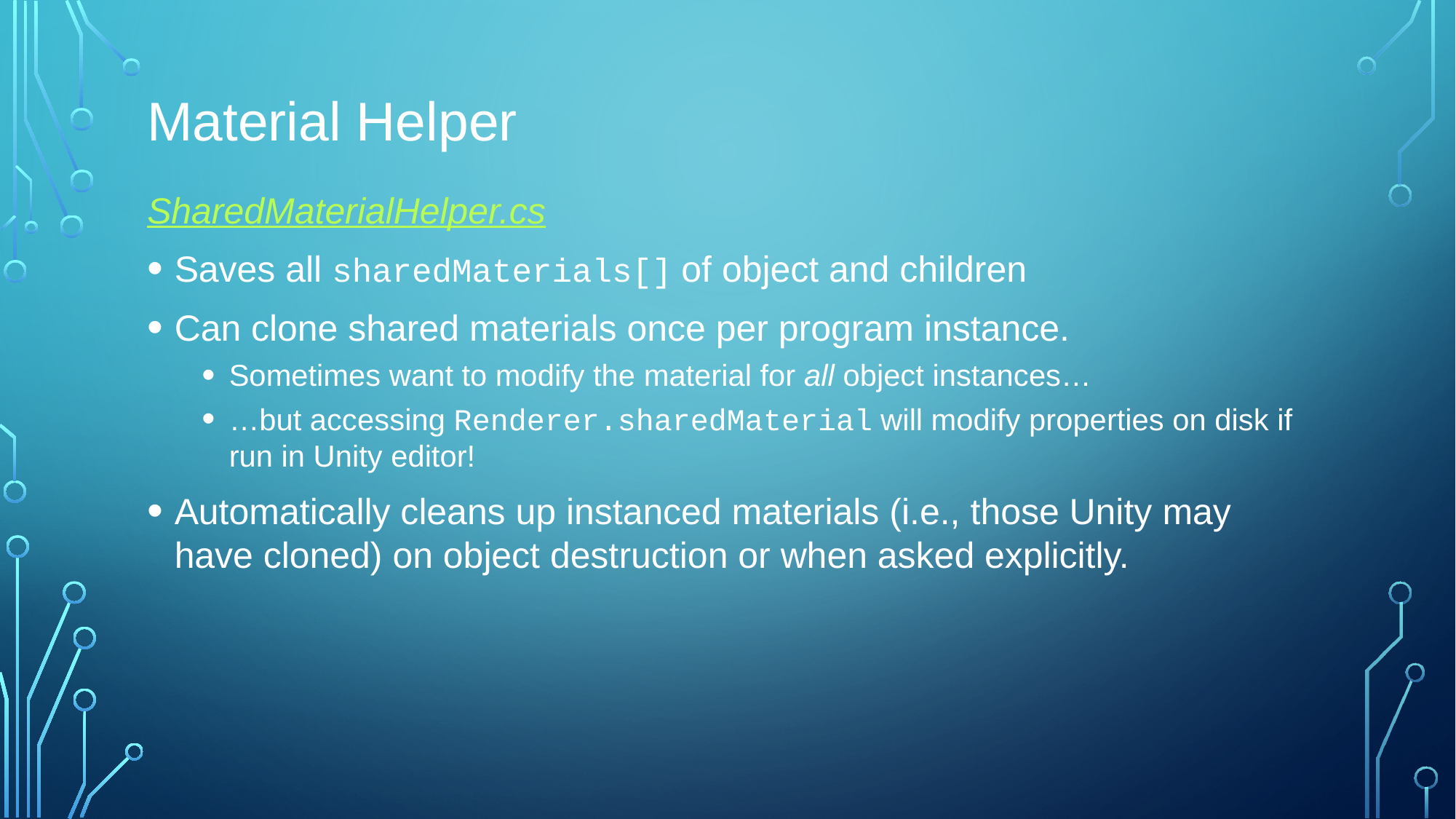

# Material Helper
SharedMaterialHelper.cs
Saves all sharedMaterials[] of object and children
Can clone shared materials once per program instance.
Sometimes want to modify the material for all object instances…
…but accessing Renderer.sharedMaterial will modify properties on disk if run in Unity editor!
Automatically cleans up instanced materials (i.e., those Unity may have cloned) on object destruction or when asked explicitly.